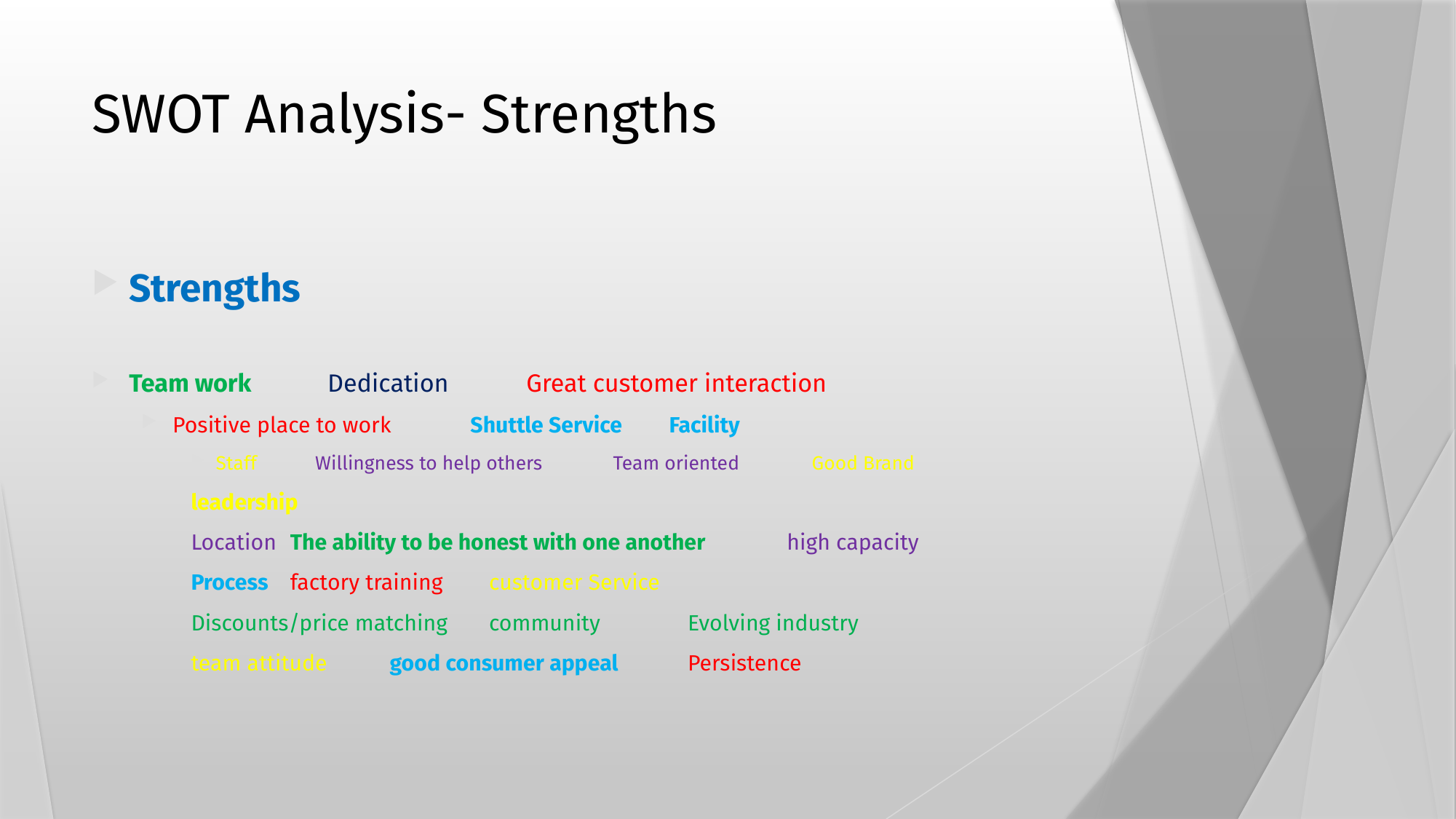

# SWOT Analysis- Strengths
Strengths

Team work			Dedication				Great customer interaction
Positive place to work		Shuttle Service			Facility
Staff	Willingness to help others		Team oriented			Good Brand
						leadership
Location		The ability to be honest with one another	high capacity
	Process			factory training		customer Service
Discounts/price matching	community	Evolving industry
	team attitude		good consumer appeal		Persistence